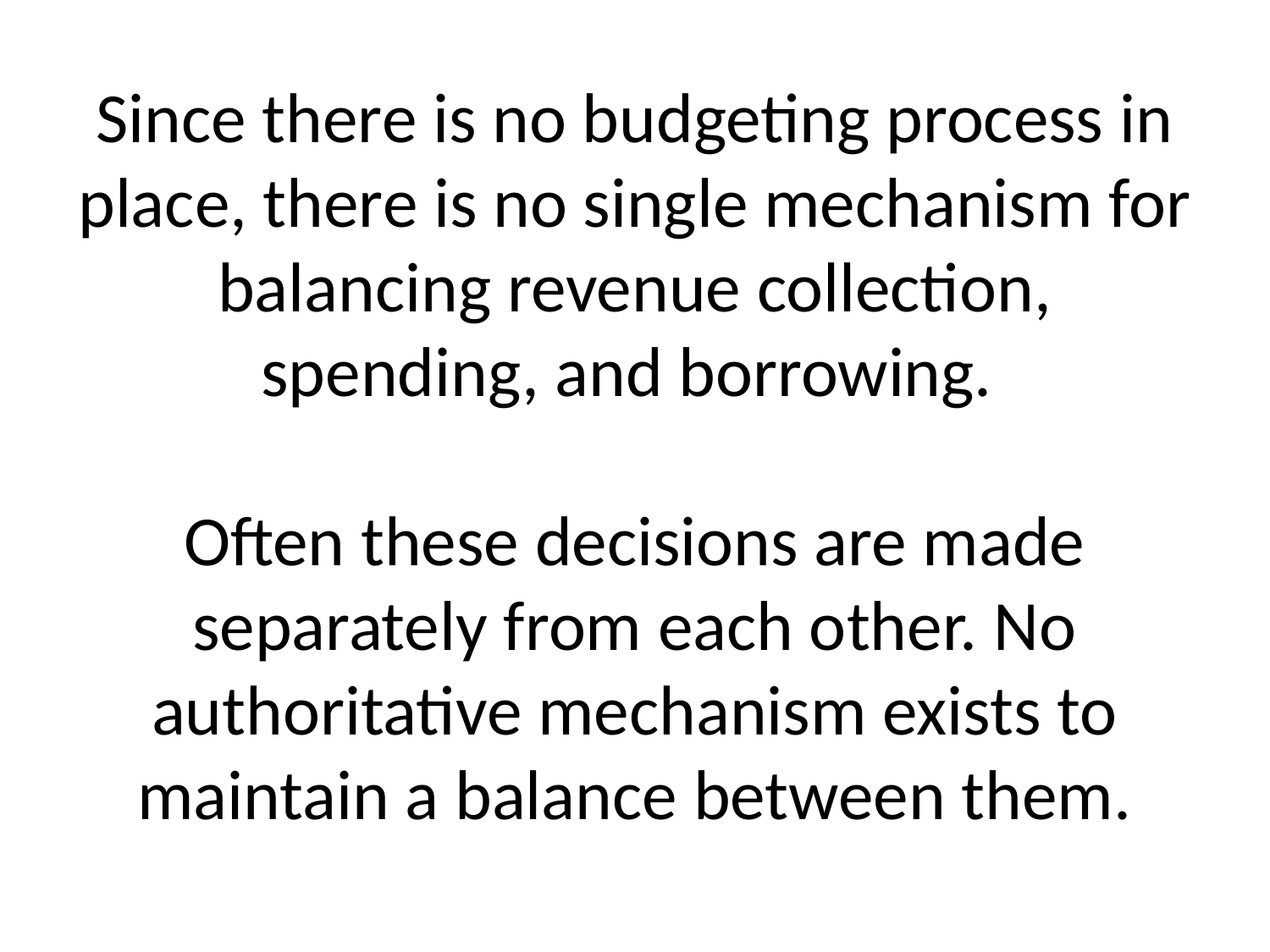

# Since there is no budgeting process in place, there is no single mechanism for balancing revenue collection, spending, and borrowing. Often these decisions are made separately from each other. No authoritative mechanism exists to maintain a balance between them.